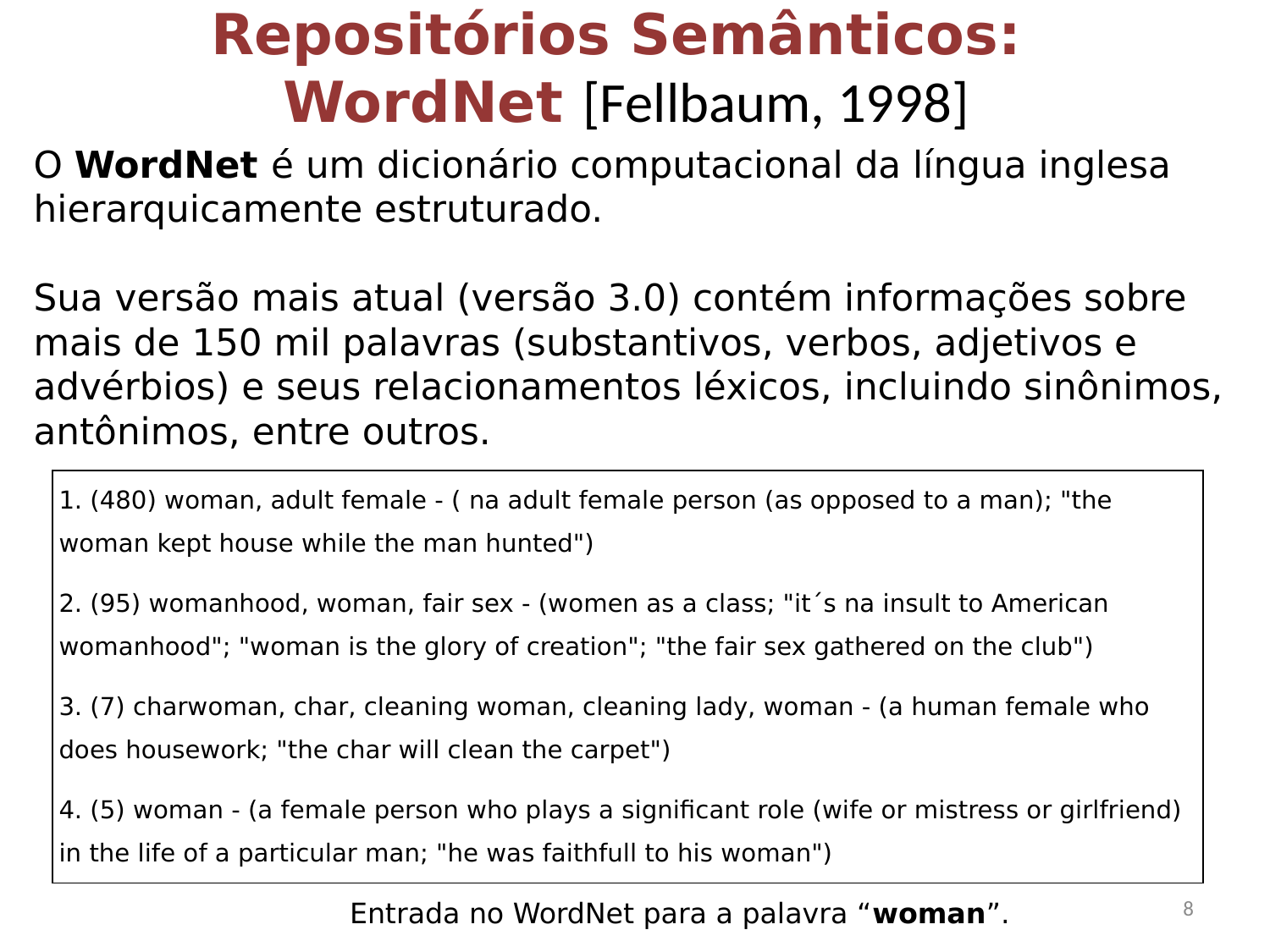

# Repositórios Semânticos: WordNet [Fellbaum, 1998]
O WordNet é um dicionário computacional da língua inglesa hierarquicamente estruturado.

Sua versão mais atual (versão 3.0) contém informações sobre mais de 150 mil palavras (substantivos, verbos, adjetivos e advérbios) e seus relacionamentos léxicos, incluindo sinônimos, antônimos, entre outros.

| 1. (480) woman, adult female - ( na adult female person (as opposed to a man); "the woman kept house while the man hunted") |
| --- |
| 2. (95) womanhood, woman, fair sex - (women as a class; "it´s na insult to American womanhood"; "woman is the glory of creation"; "the fair sex gathered on the club") |
| 3. (7) charwoman, char, cleaning woman, cleaning lady, woman - (a human female who does housework; "the char will clean the carpet") |
| 4. (5) woman - (a female person who plays a significant role (wife or mistress or girlfriend) in the life of a particular man; "he was faithfull to his woman") |
8
 Entrada no WordNet para a palavra “woman”.